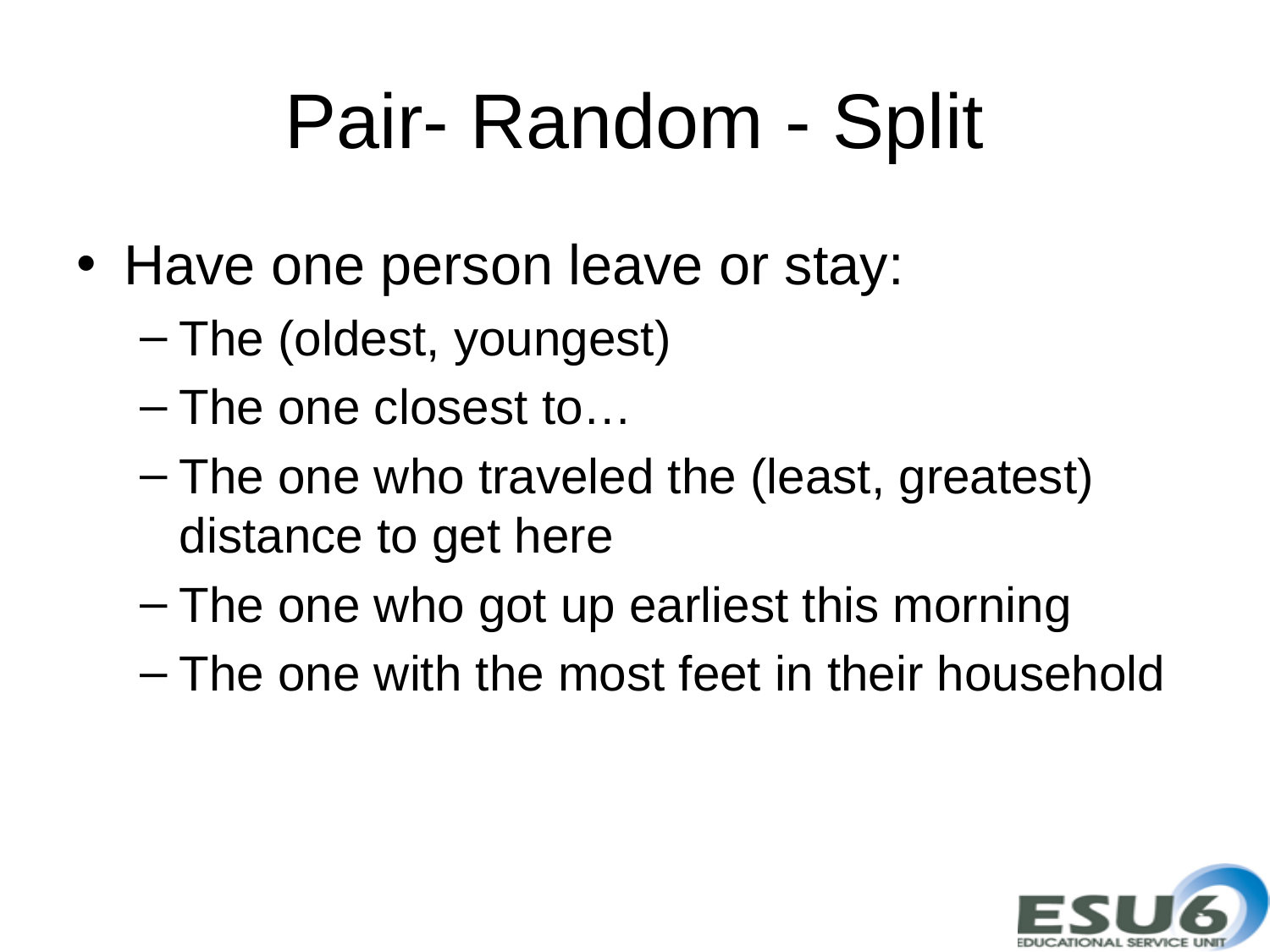

# Pair- Random - Split
Have one person leave or stay:
The (oldest, youngest)
The one closest to…
The one who traveled the (least, greatest) distance to get here
The one who got up earliest this morning
The one with the most feet in their household